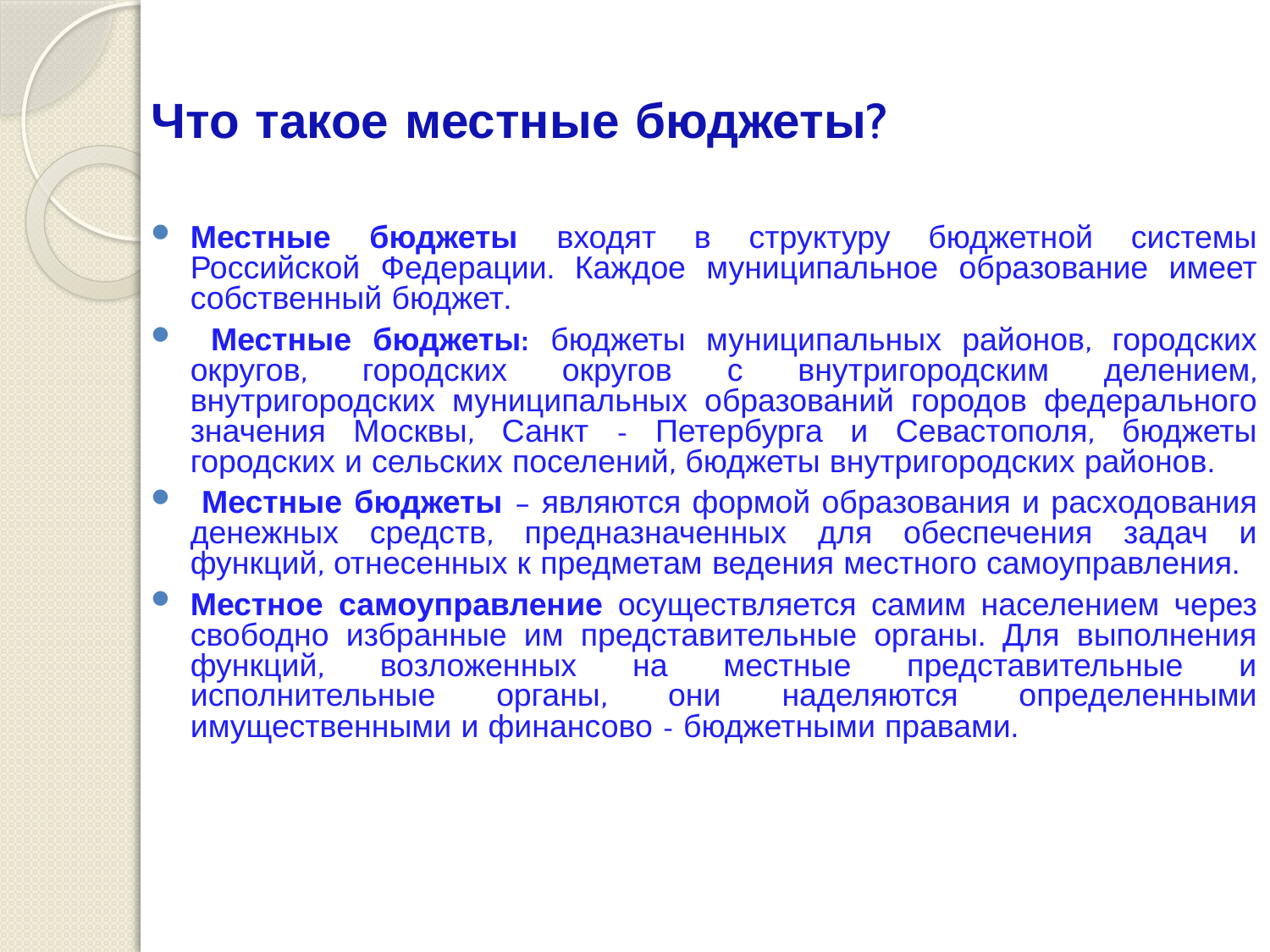

# Что такое местные бюджеты?
Местные бюджеты входят в структуру бюджетной системы Российской Федерации. Каждое муниципальное образование имеет собственный бюджет.
 Местные бюджеты: бюджеты муниципальных районов, городских округов, городских округов с внутригородским делением, внутригородских муниципальных образований городов федерального значения Москвы, Санкт - Петербурга и Севастополя, бюджеты городских и сельских поселений, бюджеты внутригородских районов.
 Местные бюджеты – являются формой образования и расходования денежных средств, предназначенных для обеспечения задач и функций, отнесенных к предметам ведения местного самоуправления.
Местное самоуправление осуществляется самим населением через свободно избранные им представительные органы. Для выполнения функций, возложенных на местные представительные и исполнительные органы, они наделяются определенными имущественными и финансово - бюджетными правами.